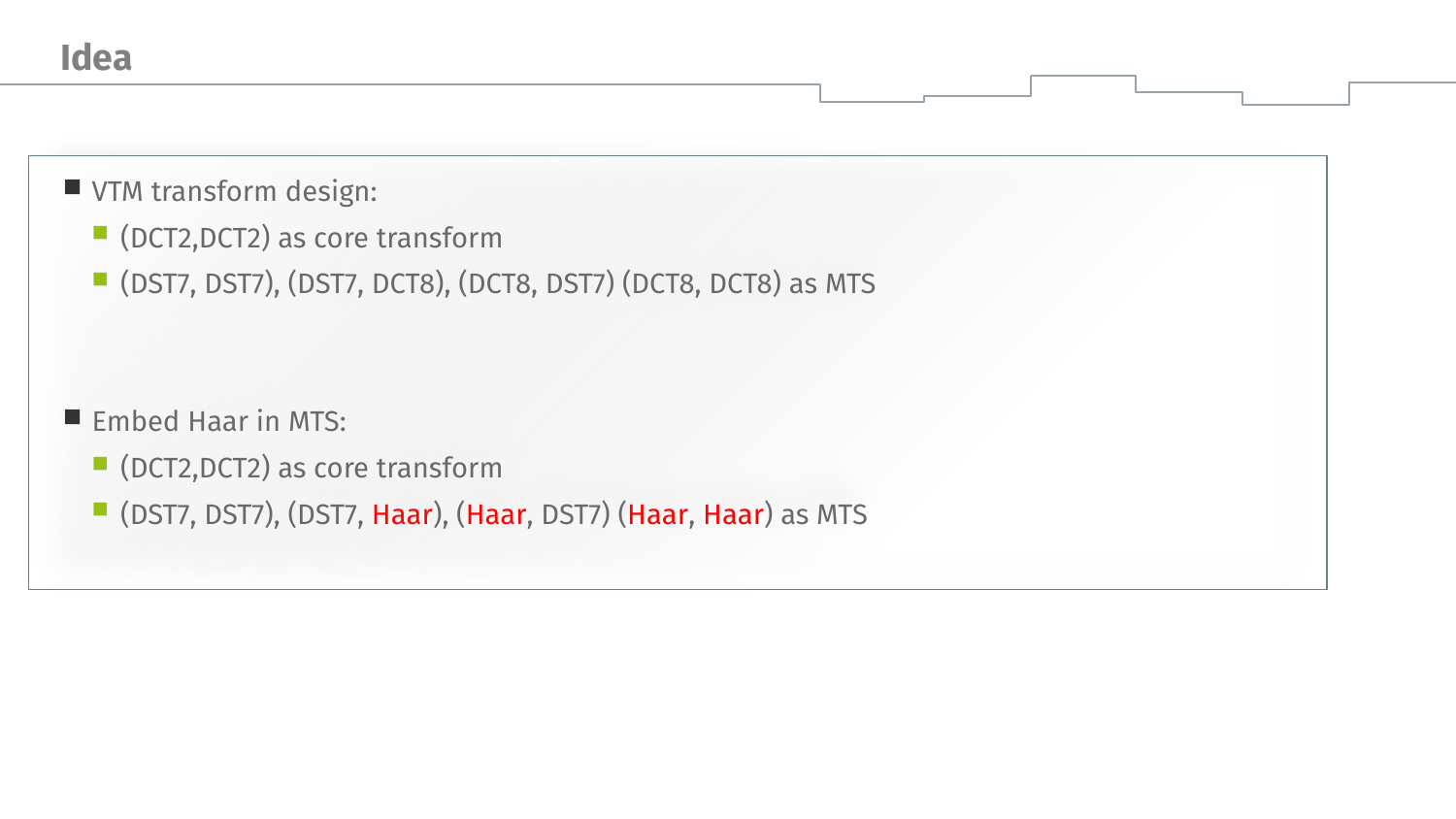

# Idea
VTM transform design:
(DCT2,DCT2) as core transform
(DST7, DST7), (DST7, DCT8), (DCT8, DST7) (DCT8, DCT8) as MTS

Embed Haar in MTS:
(DCT2,DCT2) as core transform
(DST7, DST7), (DST7, Haar), (Haar, DST7) (Haar, Haar) as MTS